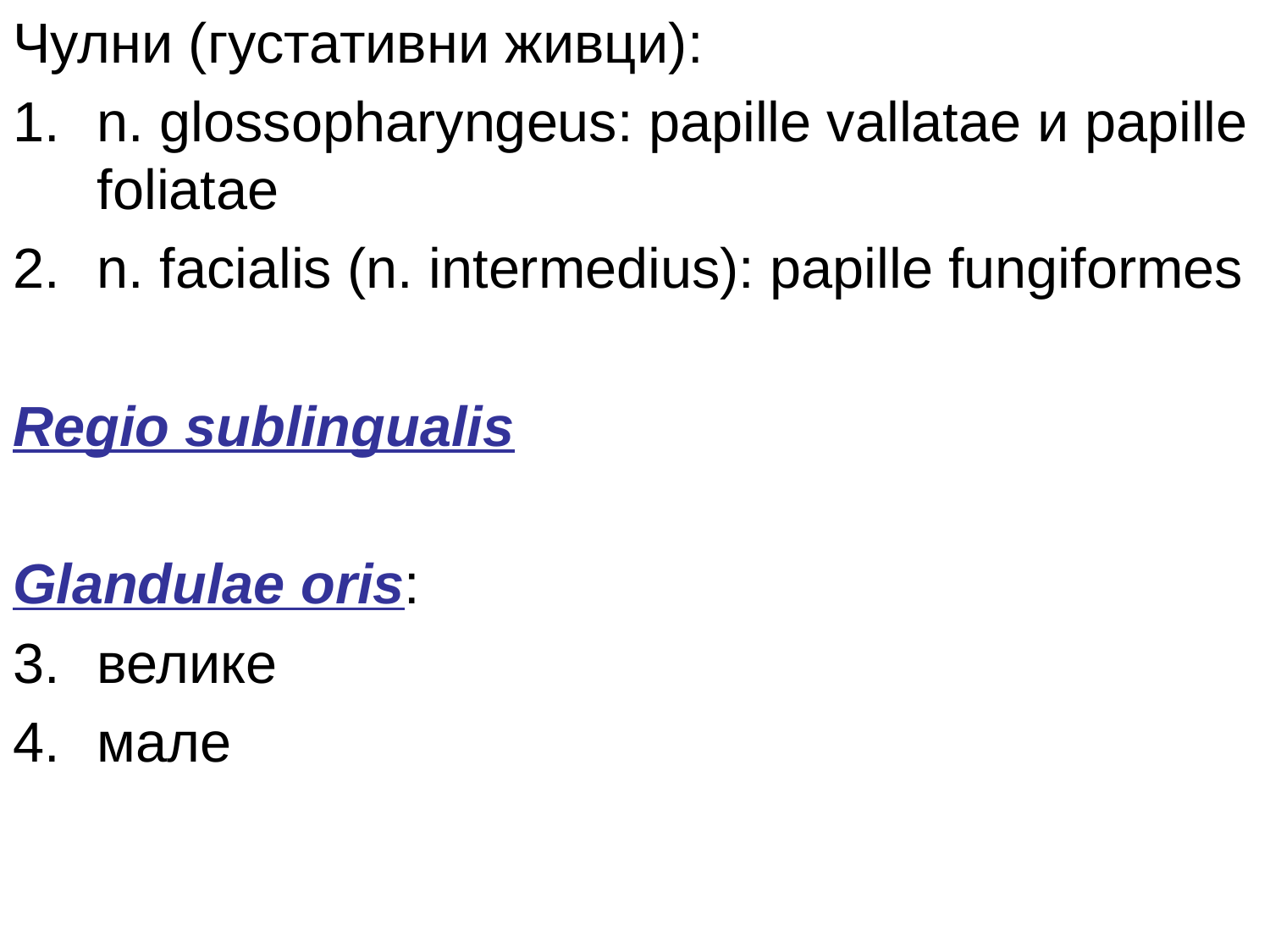

Чулни (густативни живци):
n. glossopharyngeus: papille vallatae и papille foliatae
n. facialis (n. intermedius): papille fungiformes

Regio sublingualis

Glandulae oris:
велике
мале